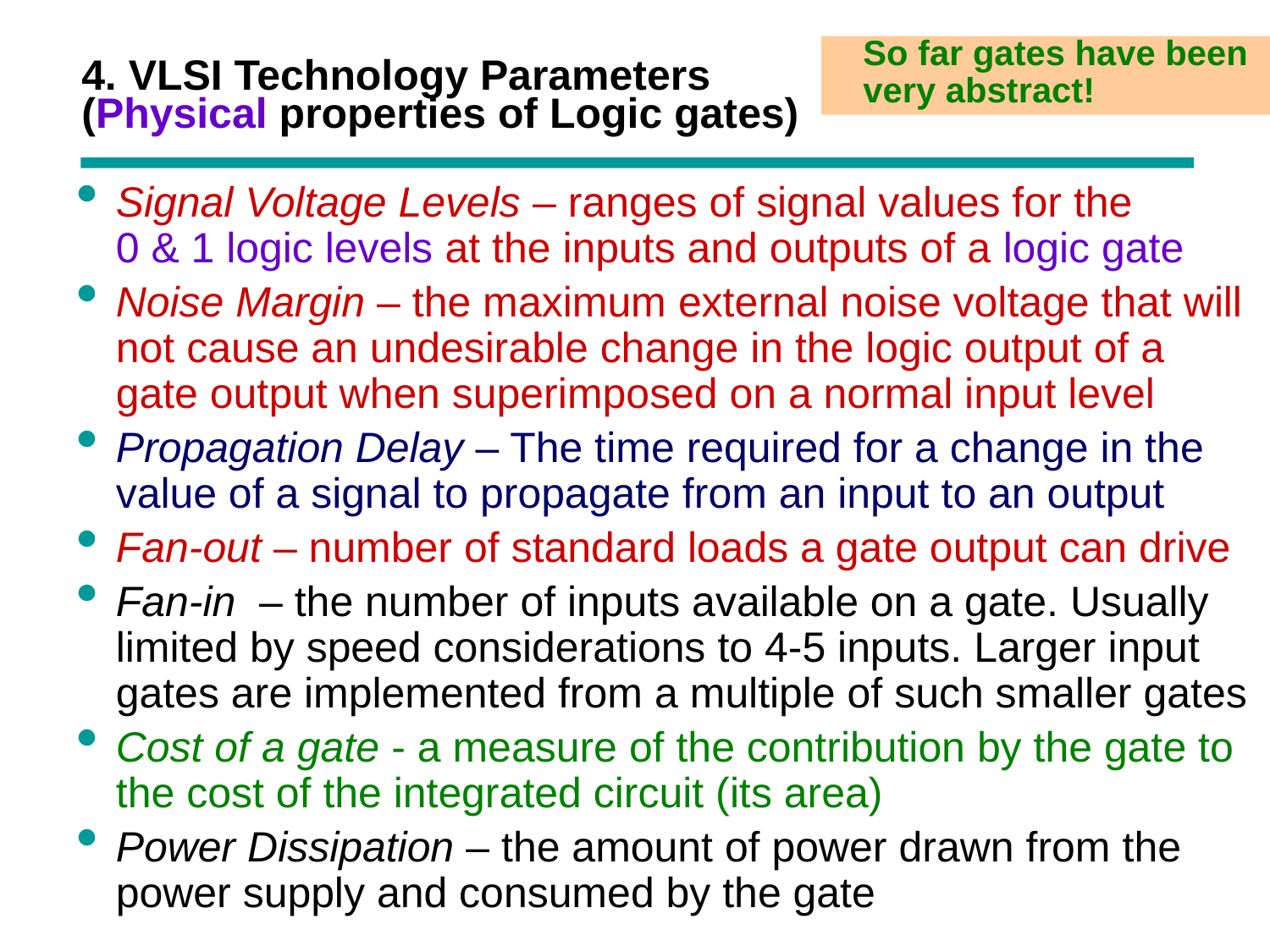

So far gates have been
   very abstract!
# 4. VLSI Technology Parameters (Physical properties of Logic gates)
Signal Voltage Levels – ranges of signal values for the           0 & 1 logic levels at the inputs and outputs of a logic gate
Noise Margin – the maximum external noise voltage that will not cause an undesirable change in the logic output of a gate output when superimposed on a normal input level
Propagation Delay – The time required for a change in the value of a signal to propagate from an input to an output
Fan-out – number of standard loads a gate output can drive
Fan-in  – the number of inputs available on a gate. Usually limited by speed considerations to 4-5 inputs. Larger input gates are implemented from a multiple of such smaller gates
Cost of a gate - a measure of the contribution by the gate to the cost of the integrated circuit (its area)
Power Dissipation – the amount of power drawn from the power supply and consumed by the gate
Chapter 1            57